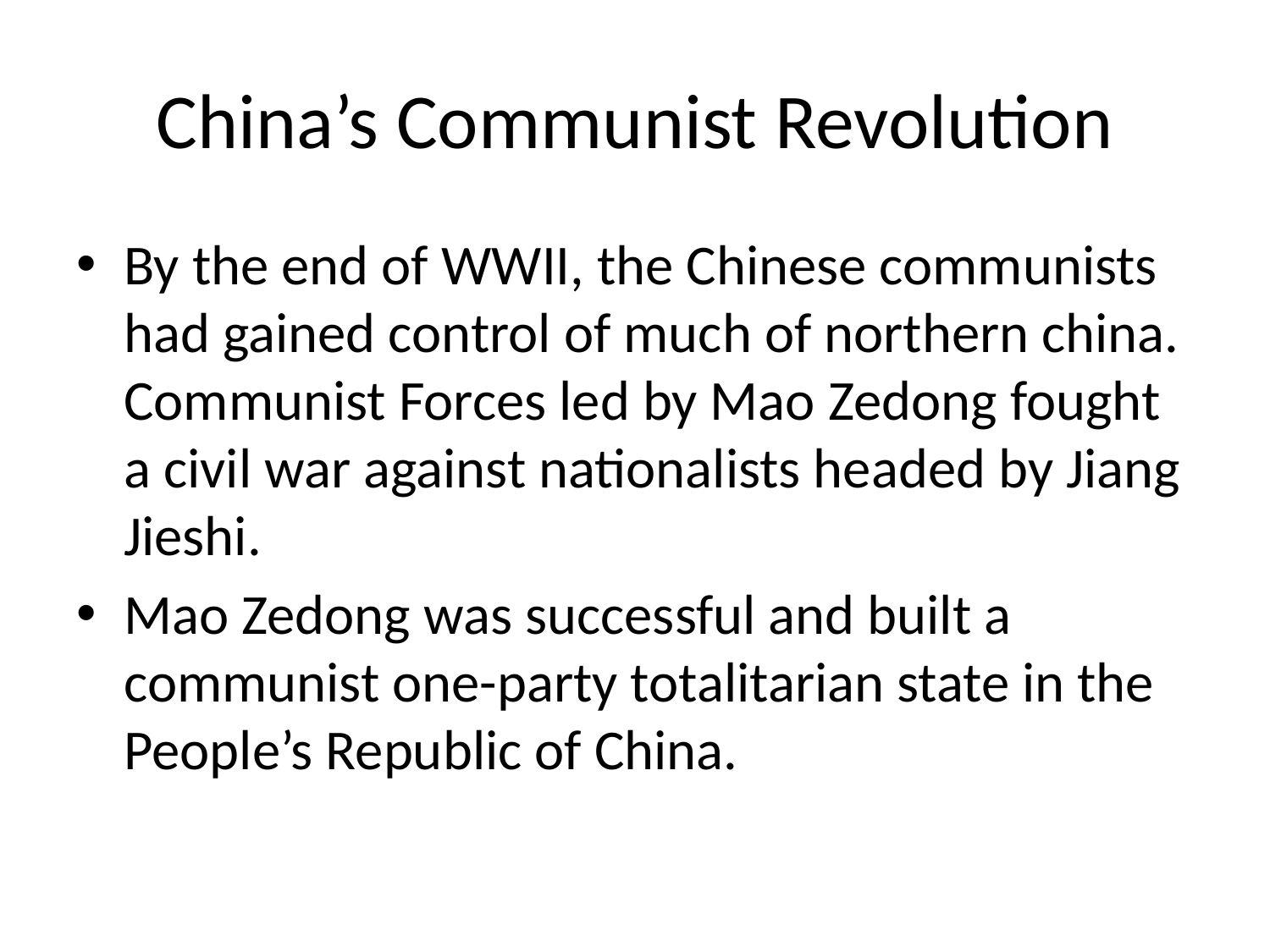

# China’s Communist Revolution
By the end of WWII, the Chinese communists had gained control of much of northern china. Communist Forces led by Mao Zedong fought a civil war against nationalists headed by Jiang Jieshi.
Mao Zedong was successful and built a communist one-party totalitarian state in the People’s Republic of China.